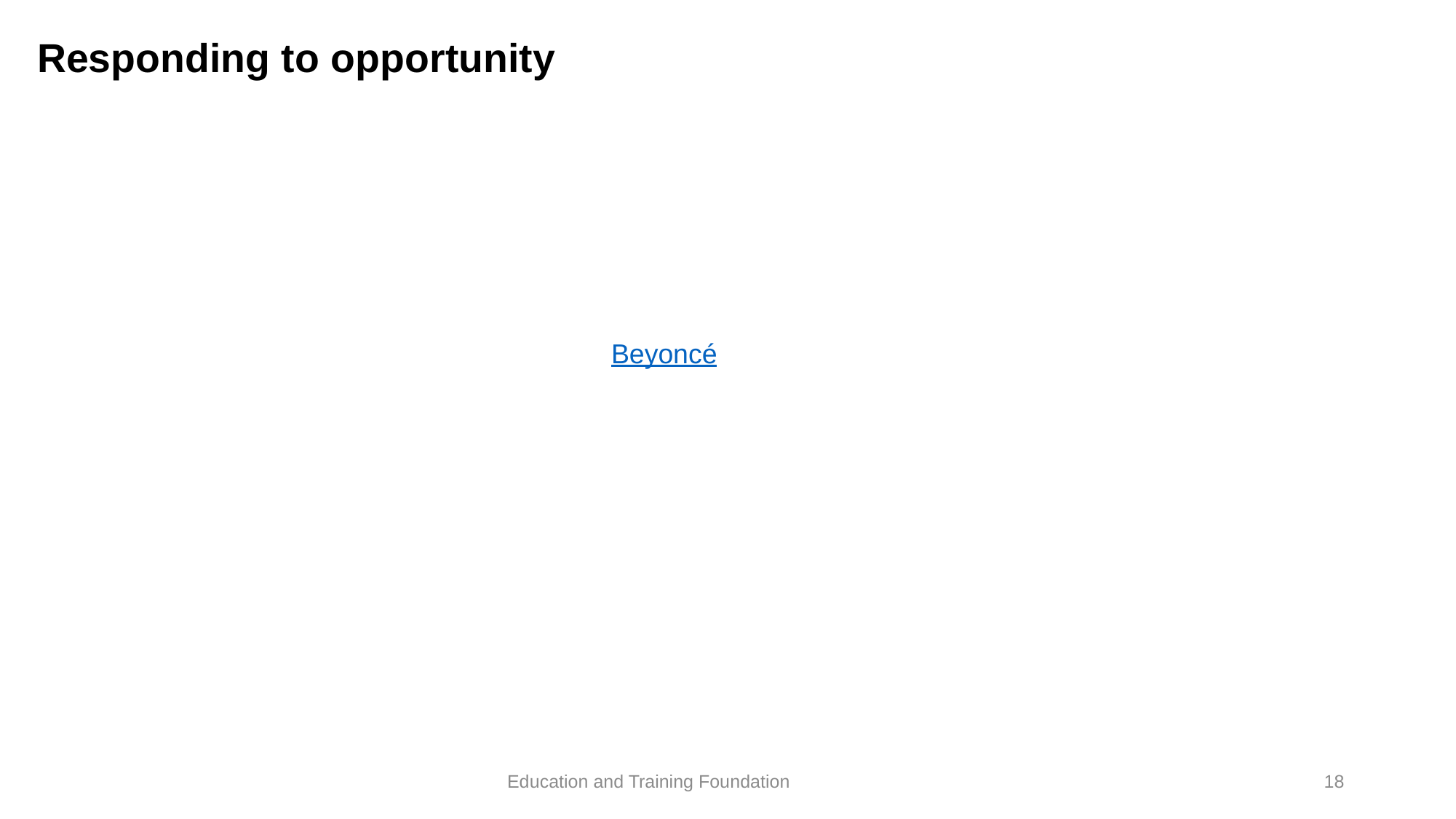

# Responding to opportunity
Beyoncé
18
Education and Training Foundation